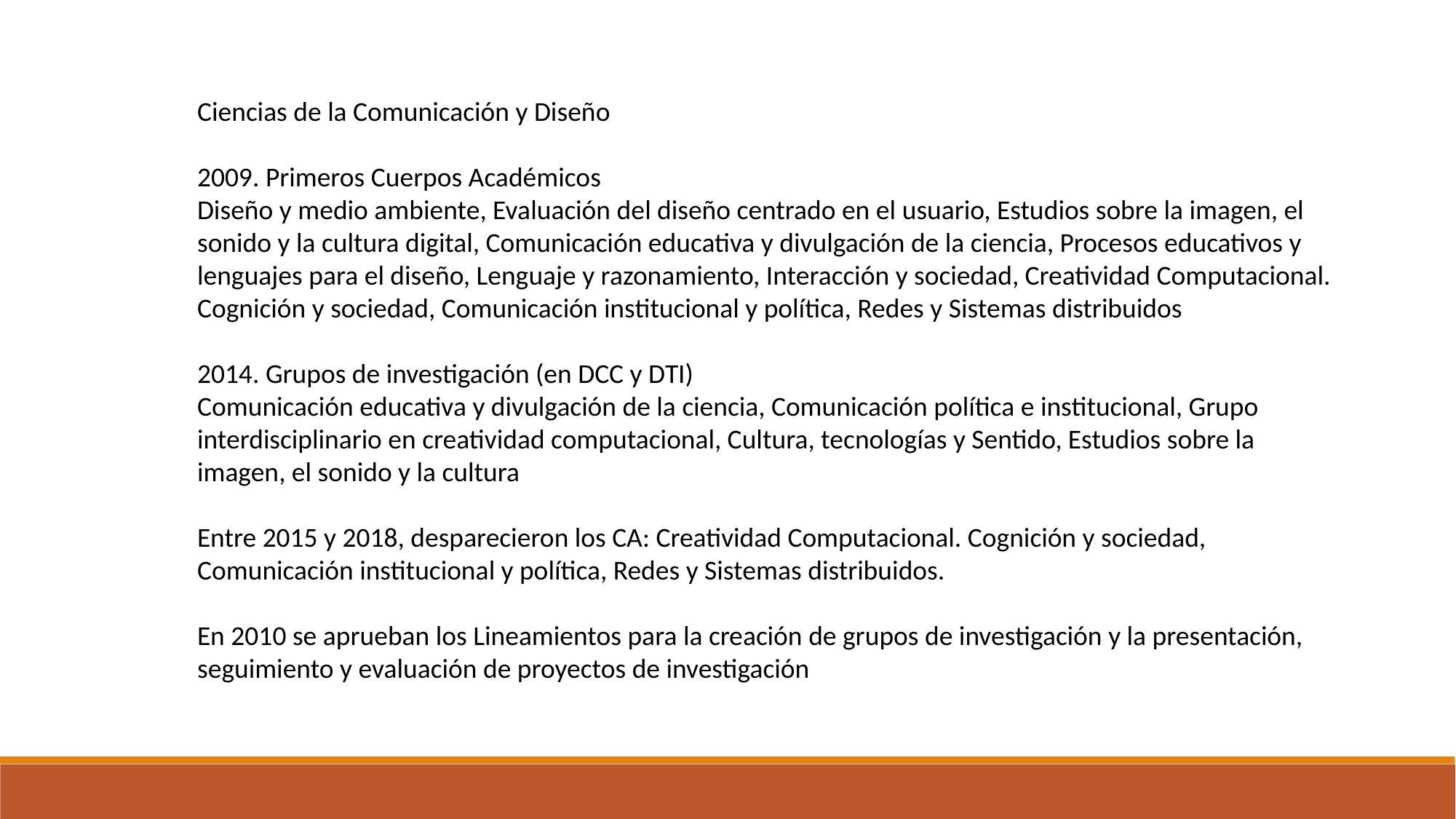

Ciencias de la Comunicación y Diseño

2009. Primeros Cuerpos Académicos
Diseño y medio ambiente, Evaluación del diseño centrado en el usuario, Estudios sobre la imagen, el sonido y la cultura digital, Comunicación educativa y divulgación de la ciencia, Procesos educativos y lenguajes para el diseño, Lenguaje y razonamiento, Interacción y sociedad, Creatividad Computacional. Cognición y sociedad, Comunicación institucional y política, Redes y Sistemas distribuidos

2014. Grupos de investigación (en DCC y DTI)
Comunicación educativa y divulgación de la ciencia, Comunicación política e institucional, Grupo interdisciplinario en creatividad computacional, Cultura, tecnologías y Sentido, Estudios sobre la imagen, el sonido y la cultura

Entre 2015 y 2018, desparecieron los CA: Creatividad Computacional. Cognición y sociedad, Comunicación institucional y política, Redes y Sistemas distribuidos.

En 2010 se aprueban los Lineamientos para la creación de grupos de investigación y la presentación, seguimiento y evaluación de proyectos de investigación